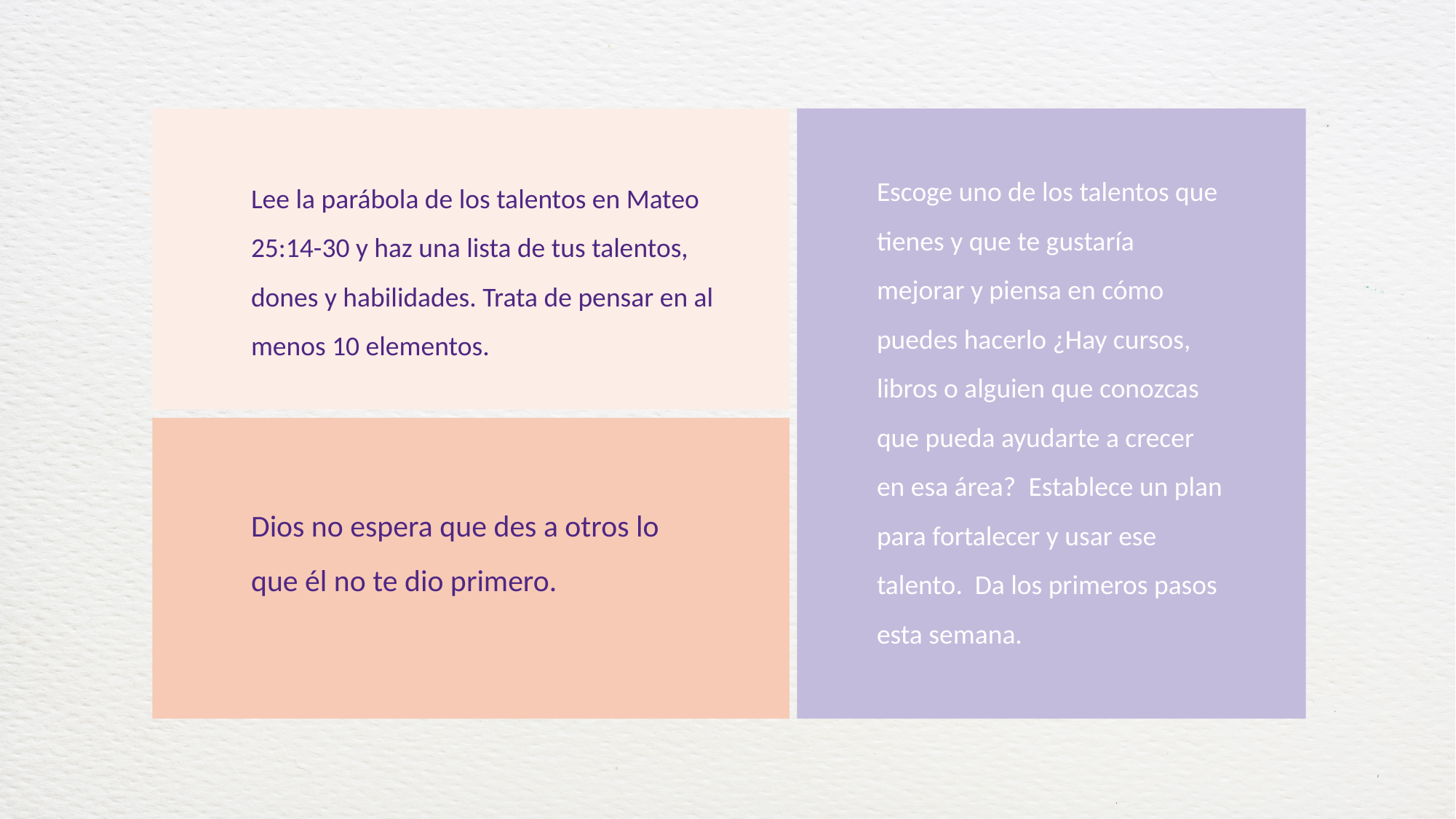

Escoge uno de los talentos que tienes y que te gustaría mejorar y piensa en cómo puedes hacerlo ¿Hay cursos, libros o alguien que conozcas que pueda ayudarte a crecer en esa área?  Establece un plan para fortalecer y usar ese talento.  Da los primeros pasos esta semana.
Lee la parábola de los talentos en Mateo 25:14-30 y haz una lista de tus talentos, dones y habilidades. Trata de pensar en al menos 10 elementos.

Dios no espera que des a otros lo que él no te dio primero.